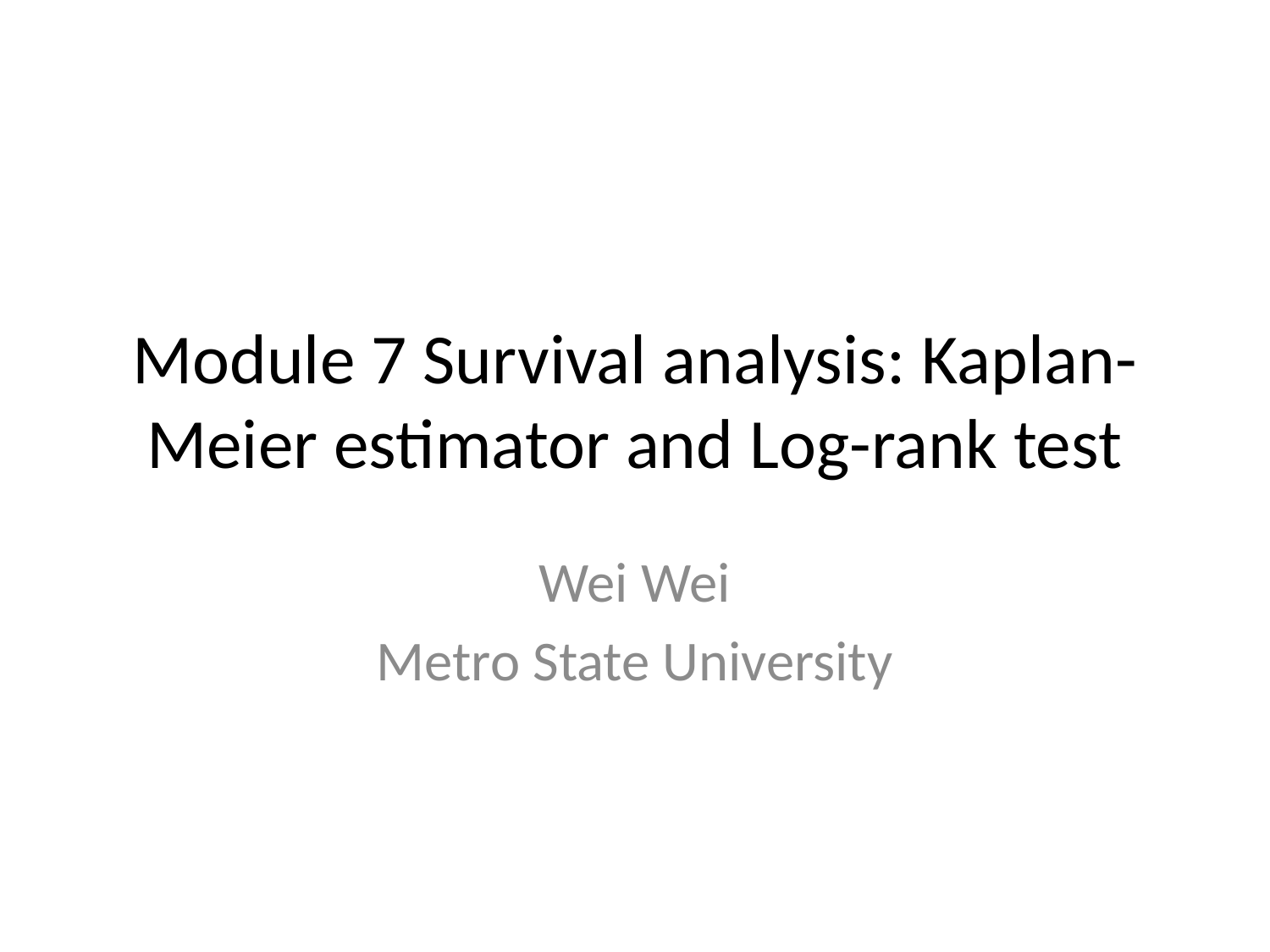

# Module 7 Survival analysis: Kaplan-Meier estimator and Log-rank test
Wei Wei
Metro State University